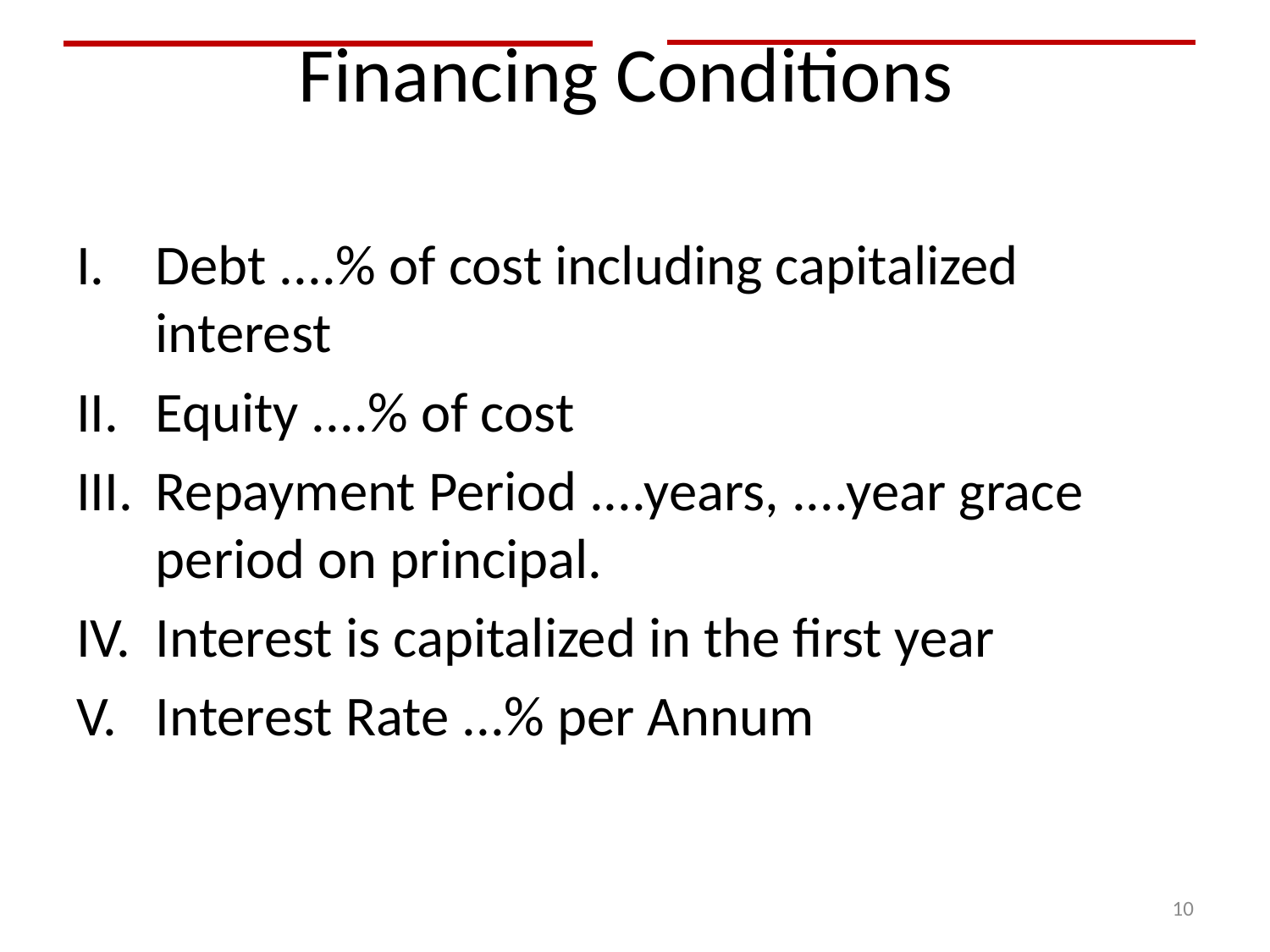

# Financing Conditions
Debt ....% of cost including capitalized interest
Equity ....% of cost
Repayment Period ....years, ....year grace period on principal.
Interest is capitalized in the first year
Interest Rate ...% per Annum

10